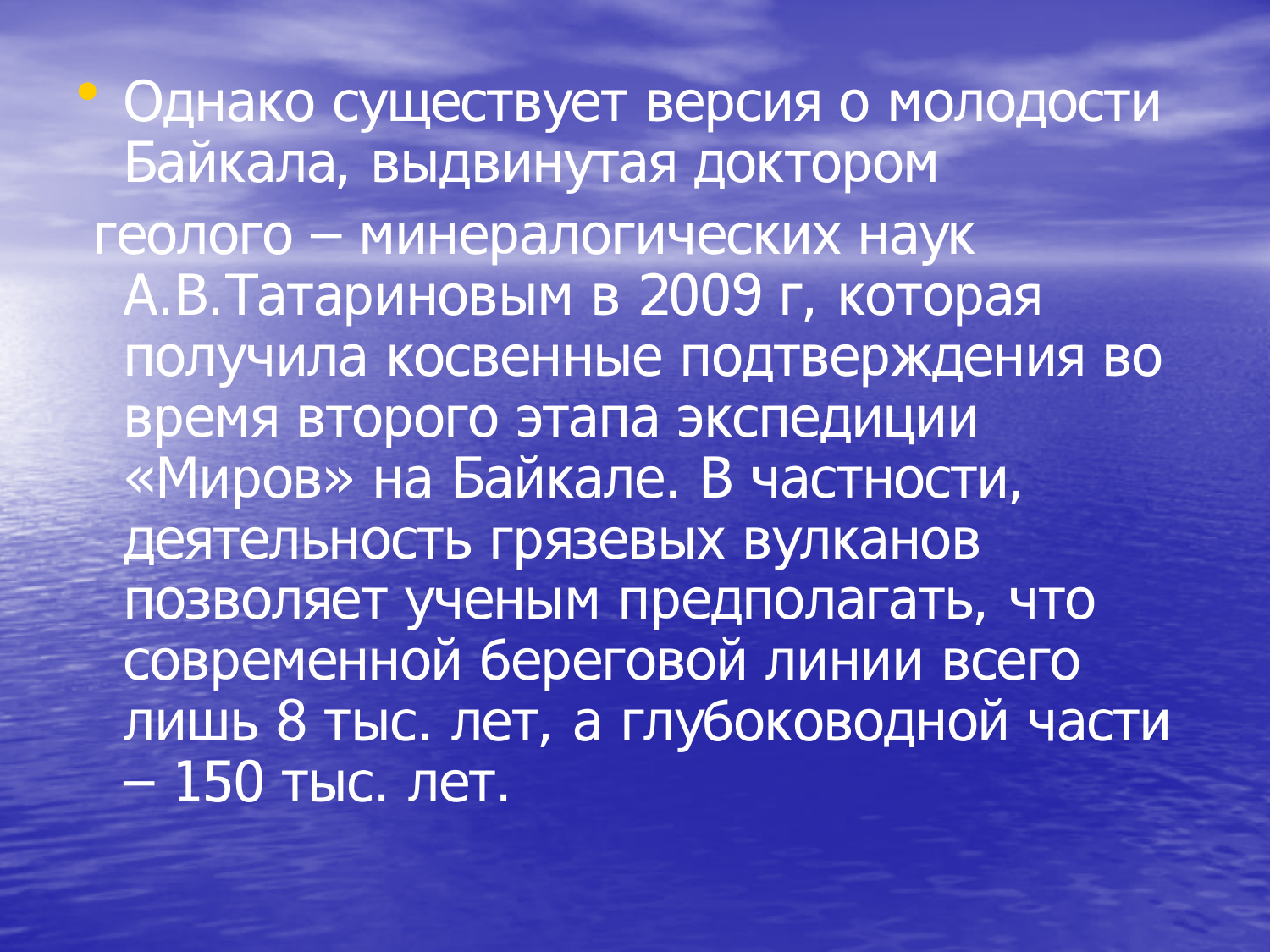

#
Однако существует версия о молодости Байкала, выдвинутая доктором
 геолого – минералогических наук А.В.Татариновым в 2009 г, которая получила косвенные подтверждения во время второго этапа экспедиции «Миров» на Байкале. В частности, деятельность грязевых вулканов позволяет ученым предполагать, что современной береговой линии всего лишь 8 тыс. лет, а глубоководной части – 150 тыс. лет.